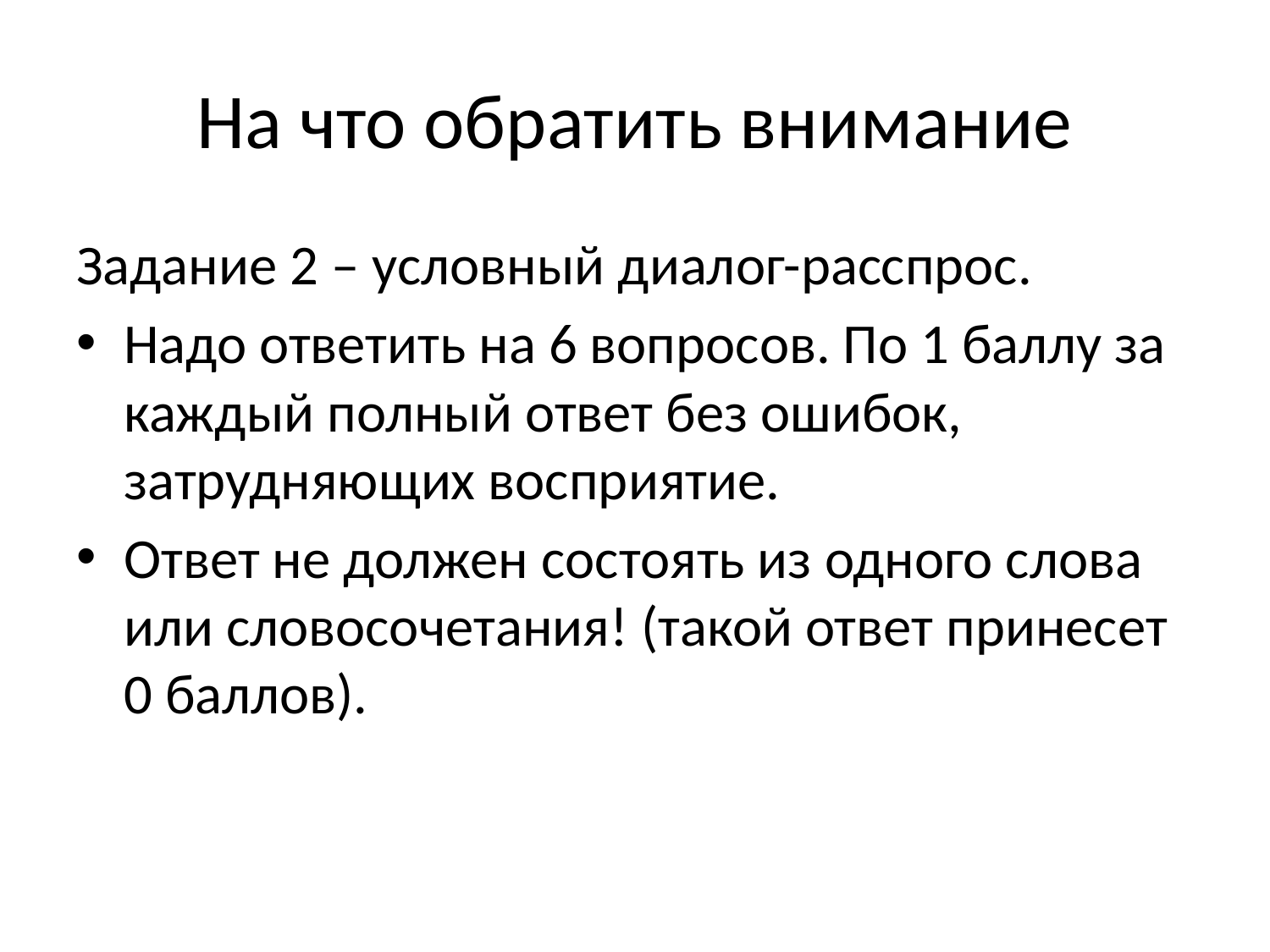

# На что обратить внимание
Задание 2 – условный диалог-расспрос.
Надо ответить на 6 вопросов. По 1 баллу за каждый полный ответ без ошибок, затрудняющих восприятие.
Ответ не должен состоять из одного слова или словосочетания! (такой ответ принесет 0 баллов).